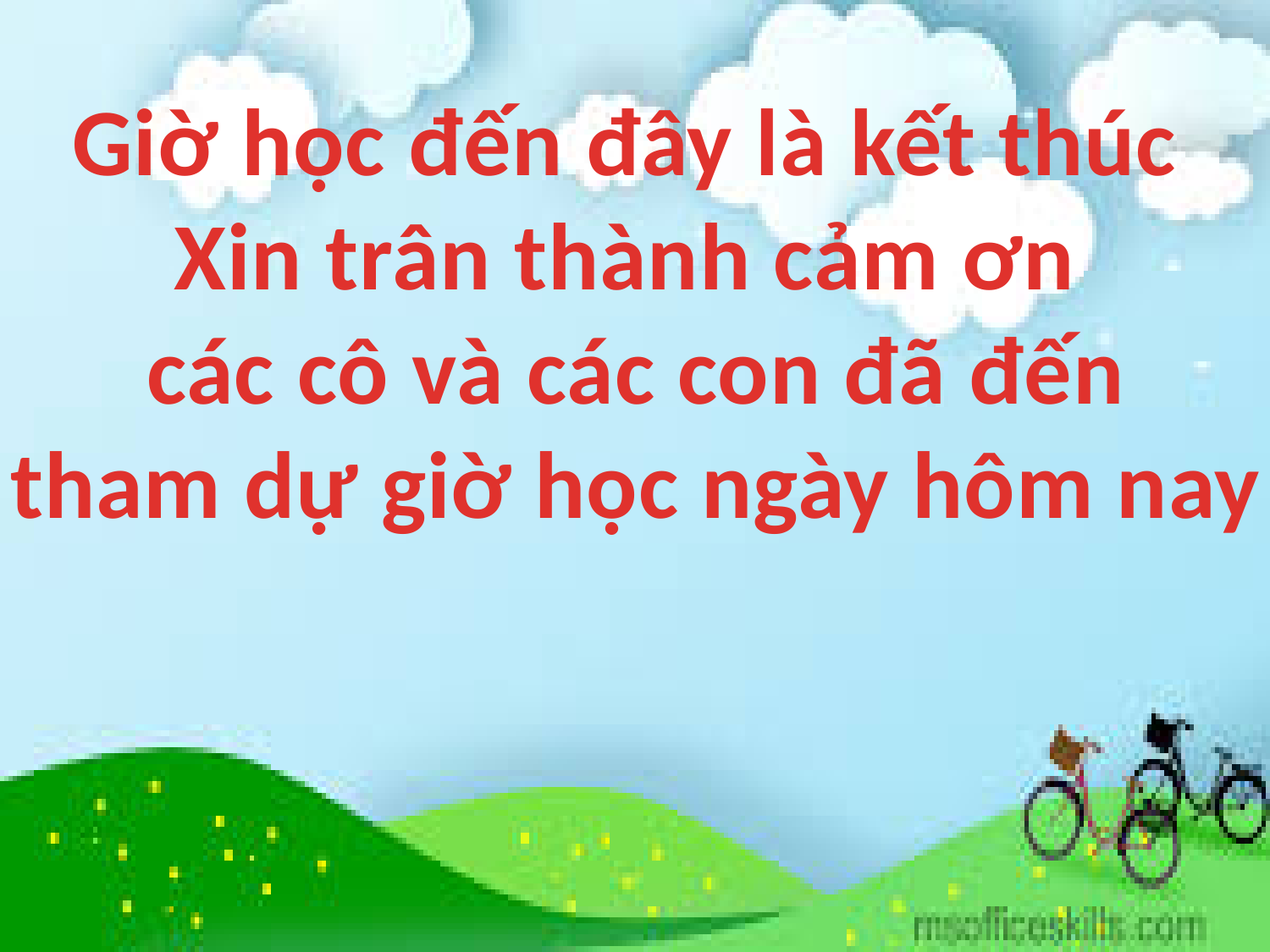

Giờ học đến đây là kết thúc
Xin trân thành cảm ơn
 các cô và các con đã đến
 tham dự giờ học ngày hôm nay